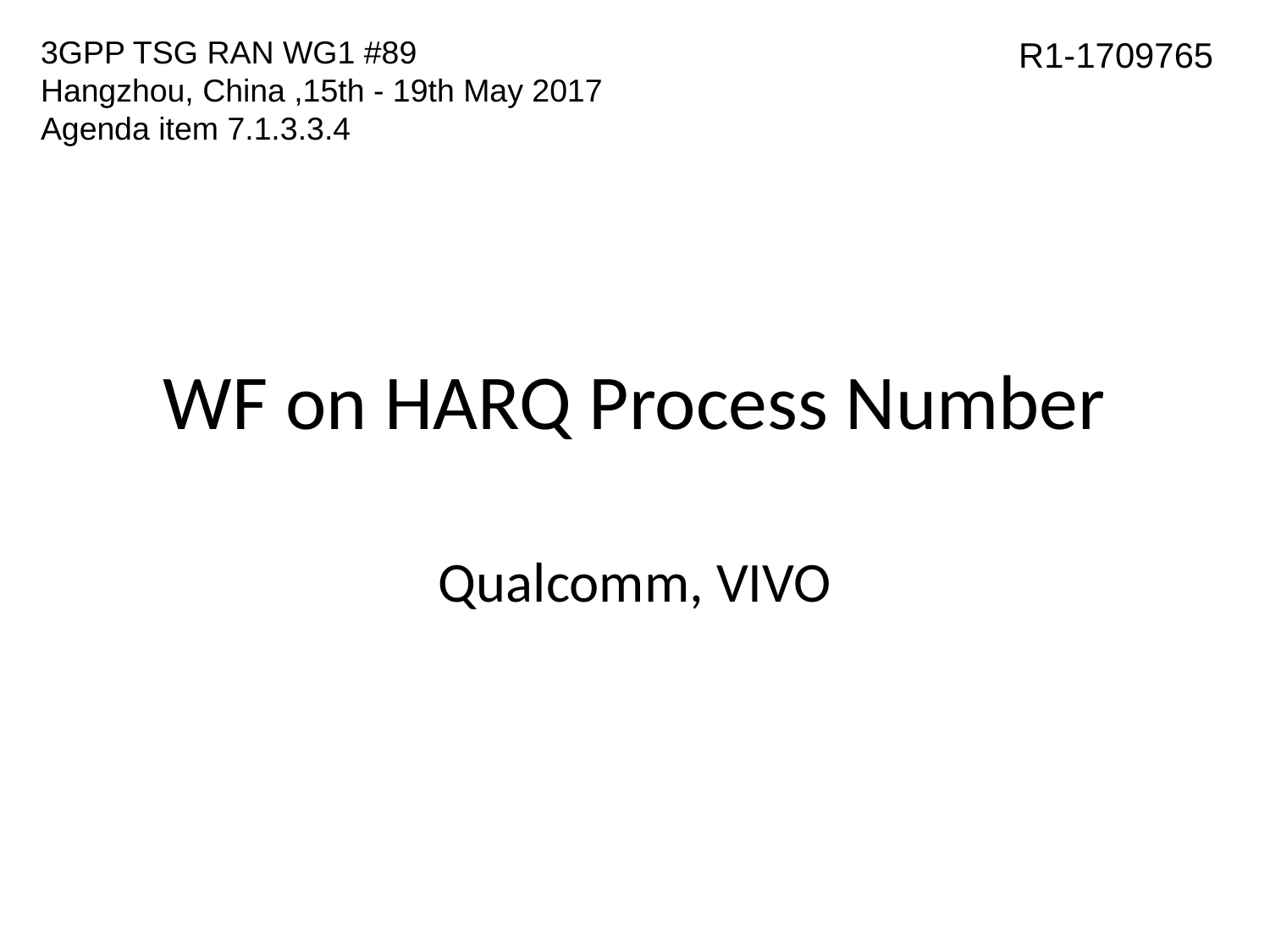

3GPP TSG RAN WG1 #89
Hangzhou, China ,15th - 19th May 2017
Agenda item 7.1.3.3.4
R1-1709765
# WF on HARQ Process Number
Qualcomm, VIVO